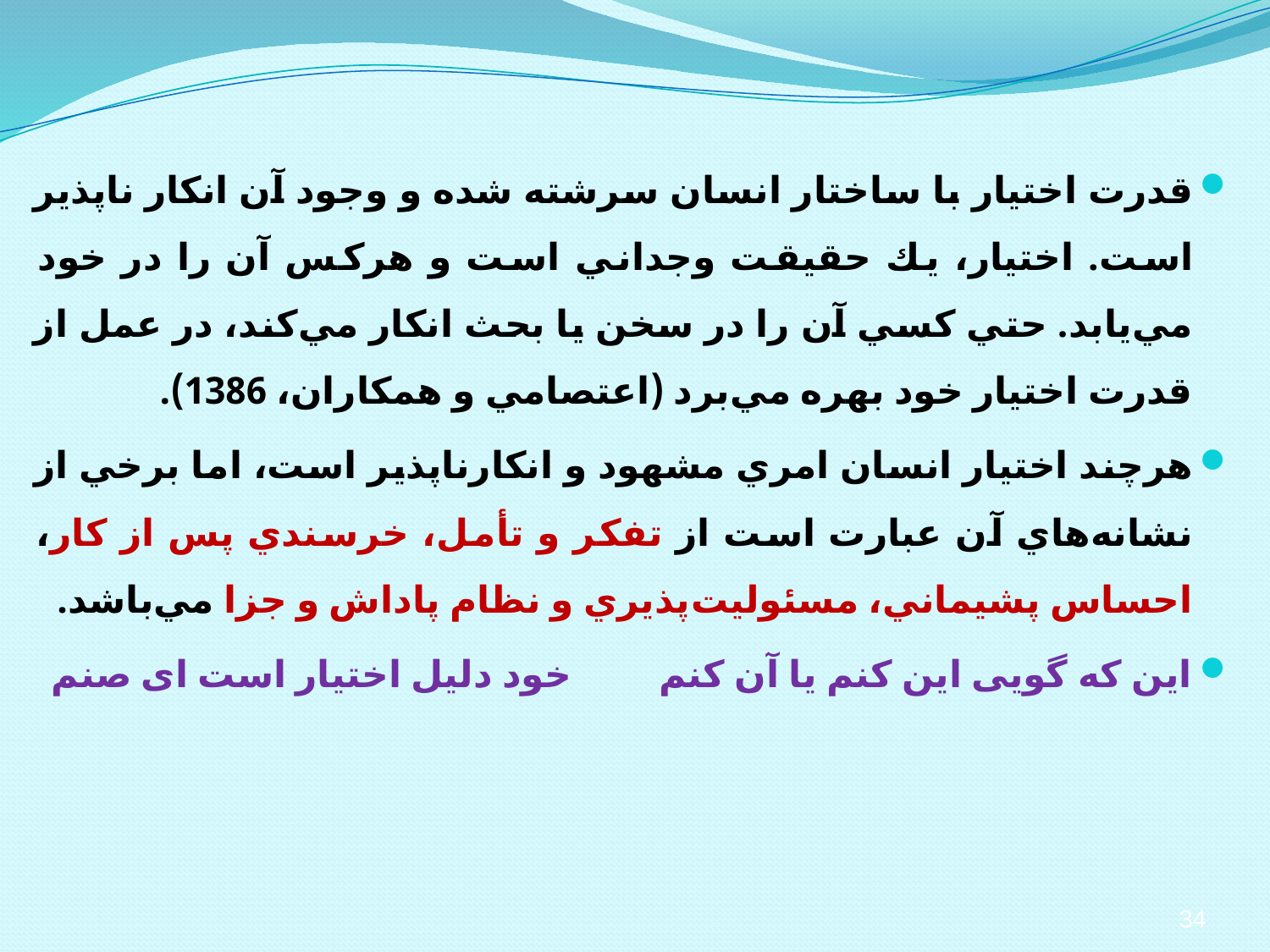

قدرت اختيار با ساختار انسان سرشته شده و وجود آن انكار ناپذير است. اختيار، يك حقيقت وجداني است و هركس آن را در خود مي‌يابد. حتي كسي آن را در سخن يا بحث انكار مي‌كند، در عمل از قدرت اختيار خود بهره مي‌برد (اعتصامي و همكاران، 1386).
هرچند اختيار انسان امري مشهود و انكارنا‌پذير است، اما برخي از نشانه‌هاي آن عبارت است از تفكر و تأمل، خرسندي پس از كار، احساس پشيماني، مسئوليت‌پذيري و نظام پاداش و جزا مي‌باشد.
این که گویی این کنم یا آن کنم         خود دلیل اختیار است ای صنم

34